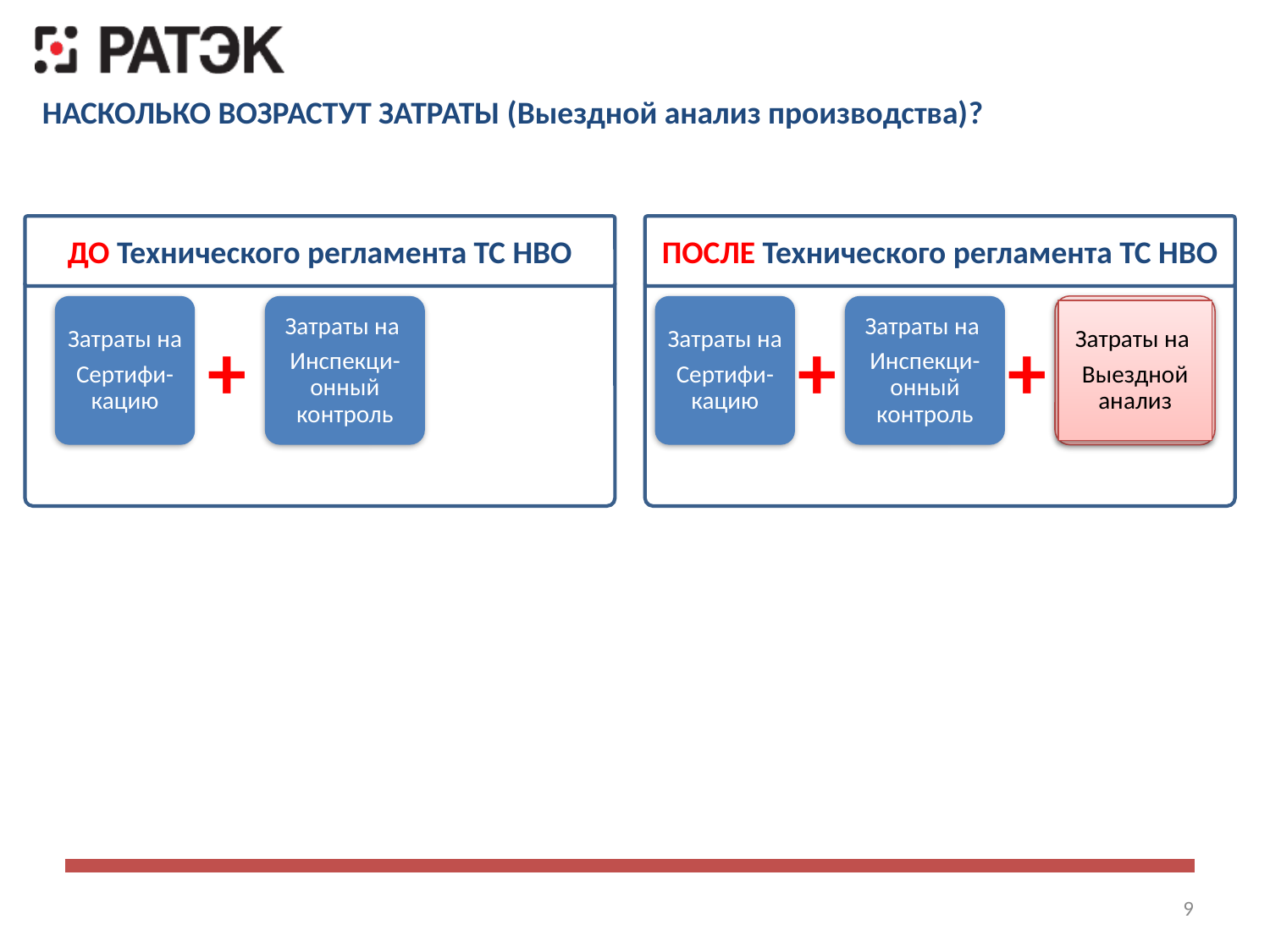

НАСКОЛЬКО ВОЗРАСТУТ ЗАТРАТЫ (Выездной анализ производства)?
ДО Технического регламента ТС НВО
ПОСЛЕ Технического регламента ТС НВО

Затраты на
Сертифи-кацию

Затраты на
Инспекци-онный контроль

Затраты на
Сертифи-кацию

Затраты на
Инспекци-онный контроль

Затраты на
Выездной анализ
+
+
+
9